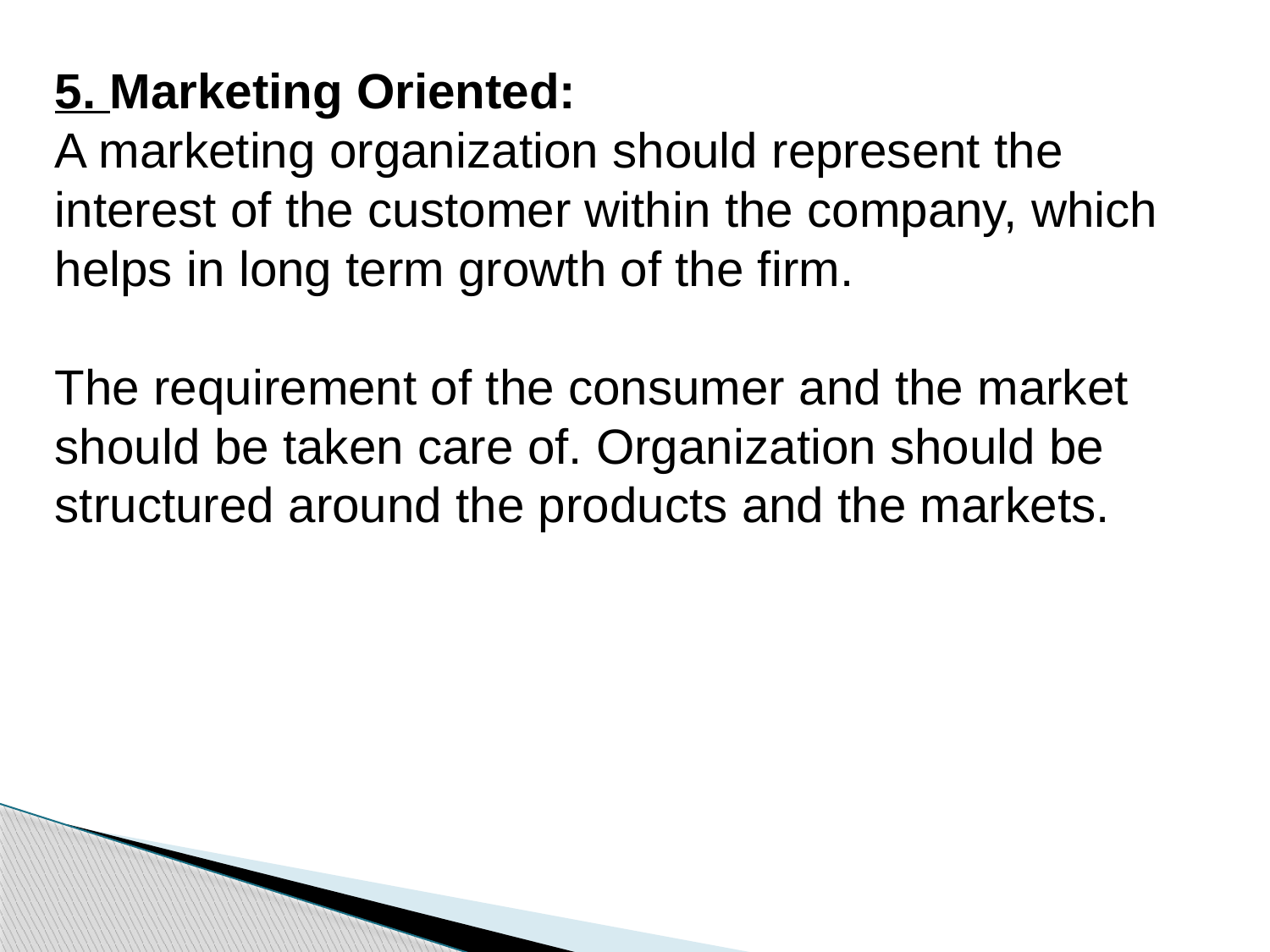

5. Marketing Oriented:
A marketing organization should represent the interest of the customer within the company, which helps in long term growth of the firm.

The requirement of the consumer and the market should be taken care of. Organization should be structured around the products and the markets.